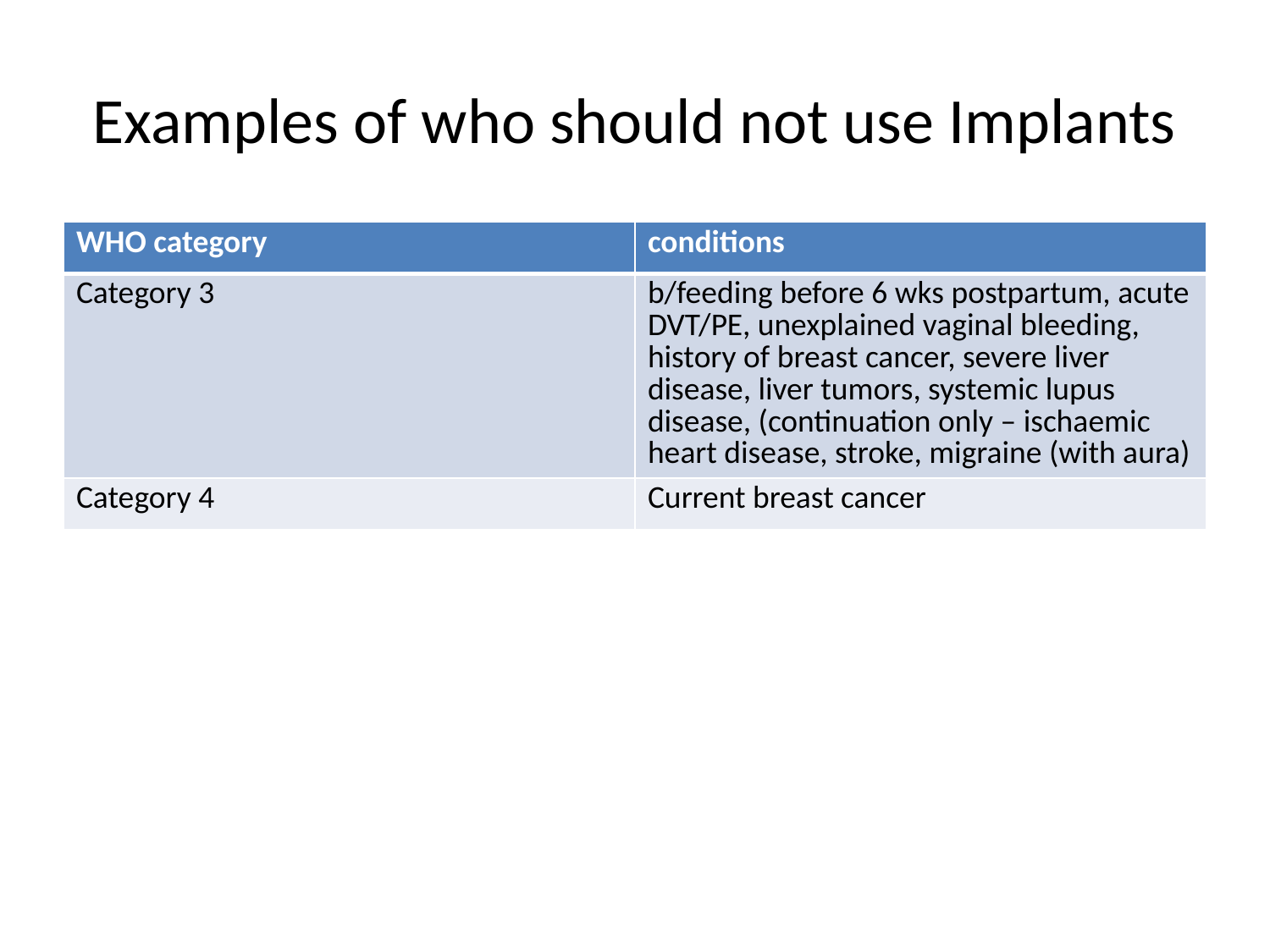

# Examples of who should not use Implants
| WHO category | conditions |
| --- | --- |
| Category 3 | b/feeding before 6 wks postpartum, acute DVT/PE, unexplained vaginal bleeding, history of breast cancer, severe liver disease, liver tumors, systemic lupus disease, (continuation only – ischaemic heart disease, stroke, migraine (with aura) |
| Category 4 | Current breast cancer |